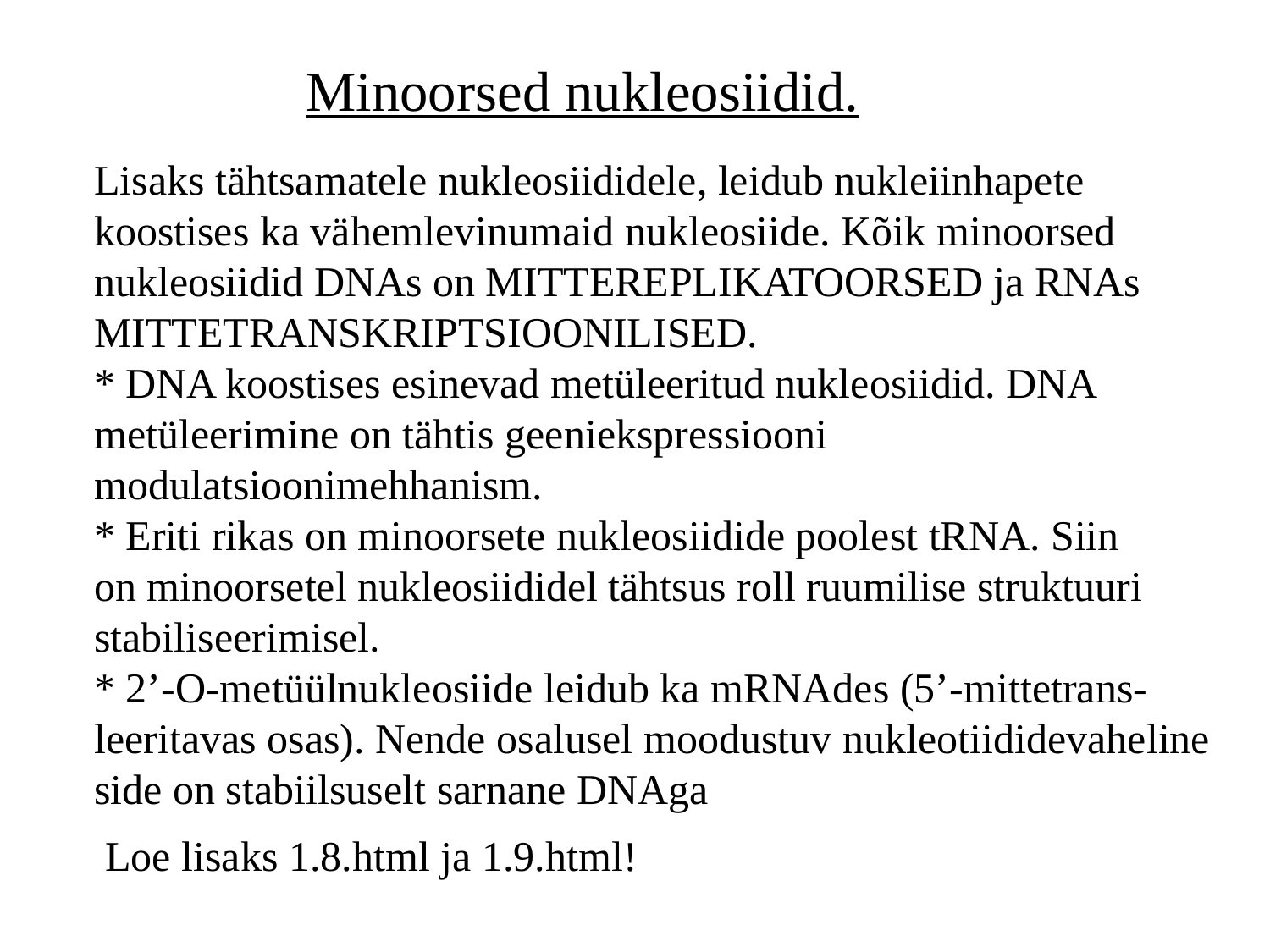

Minoorsed nukleosiidid.
Lisaks tähtsamatele nukleosiididele, leidub nukleiinhapete
koostises ka vähemlevinumaid nukleosiide. Kõik minoorsed
nukleosiidid DNAs on MITTEREPLIKATOORSED ja RNAs
MITTETRANSKRIPTSIOONILISED.
* DNA koostises esinevad metüleeritud nukleosiidid. DNA
metüleerimine on tähtis geeniekspressiooni
modulatsioonimehhanism.
* Eriti rikas on minoorsete nukleosiidide poolest tRNA. Siin
on minoorsetel nukleosiididel tähtsus roll ruumilise struktuuri
stabiliseerimisel.
* 2’-O-metüülnukleosiide leidub ka mRNAdes (5’-mittetrans-
leeritavas osas). Nende osalusel moodustuv nukleotiididevaheline
side on stabiilsuselt sarnane DNAga
Loe lisaks 1.8.html ja 1.9.html!